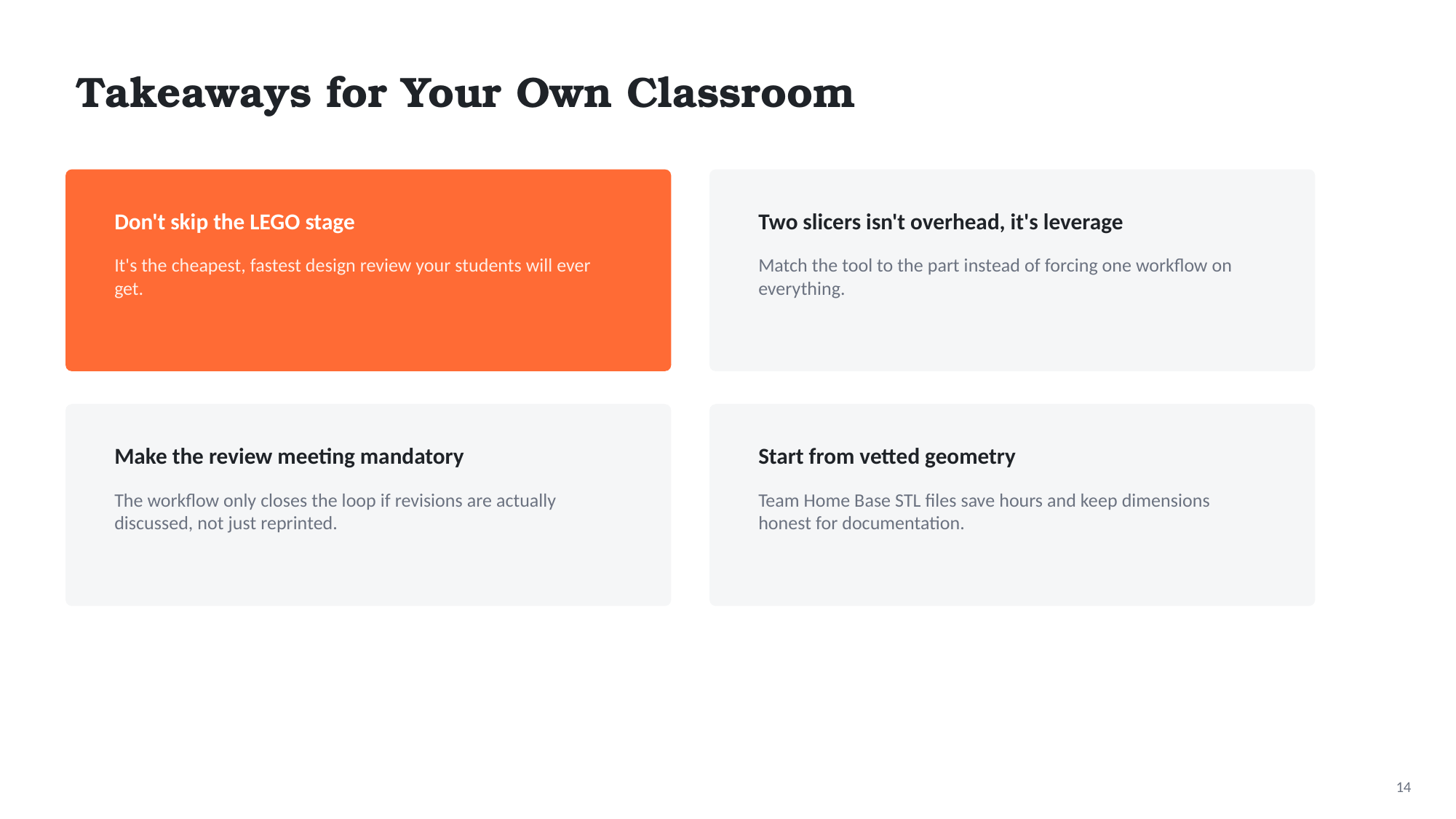

Takeaways for Your Own Classroom

Don't skip the LEGO stage
Two slicers isn't overhead, it's leverage
It's the cheapest, fastest design review your students will ever get.
Match the tool to the part instead of forcing one workflow on everything.

Make the review meeting mandatory
Start from vetted geometry
The workflow only closes the loop if revisions are actually discussed, not just reprinted.
Team Home Base STL files save hours and keep dimensions honest for documentation.
14